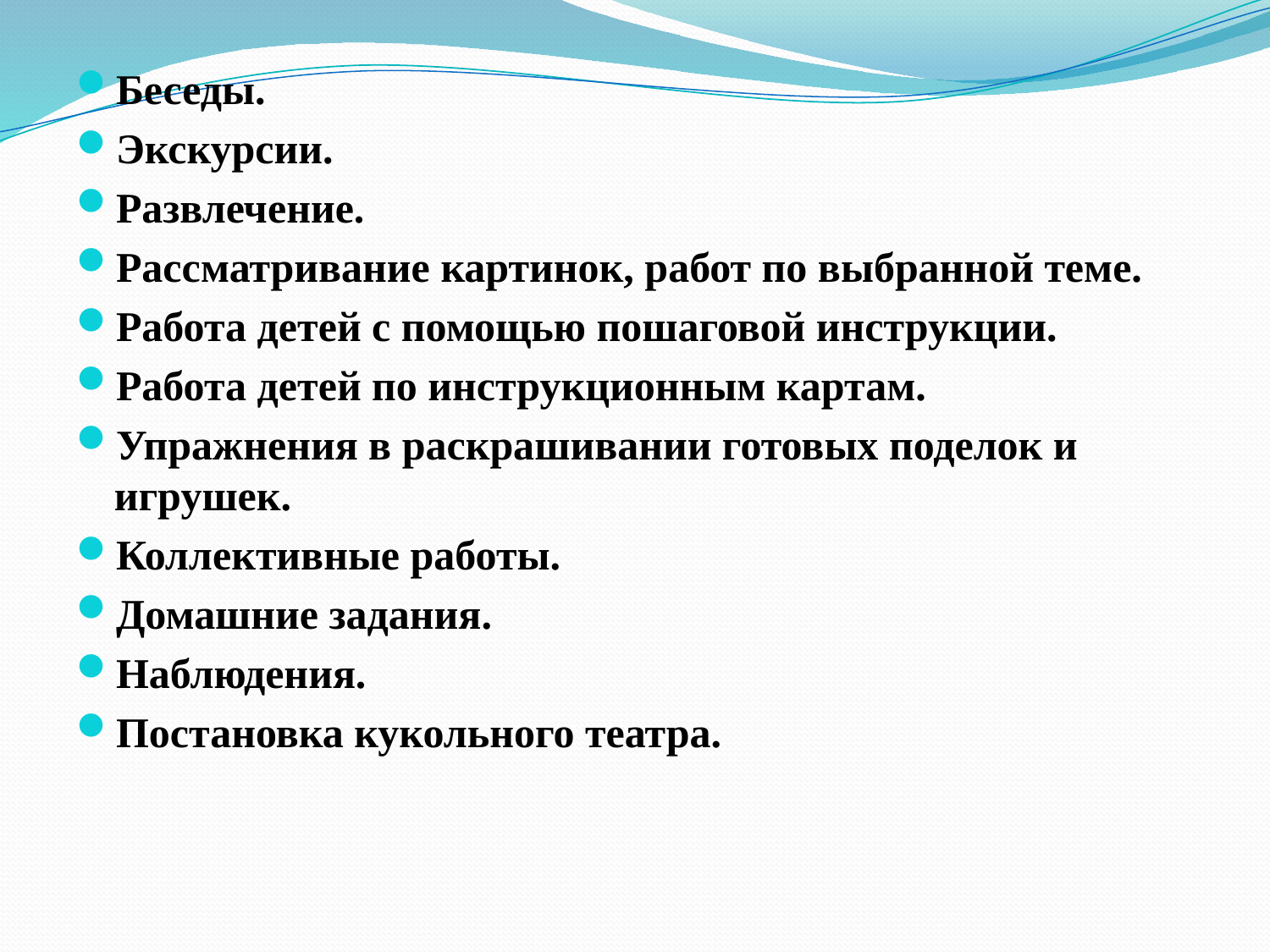

Беседы.
Экскурсии.
Развлечение.
Рассматривание картинок, работ по выбранной теме.
Работа детей с помощью пошаговой инструкции.
Работа детей по инструкционным картам.
Упражнения в раскрашивании готовых поделок и игрушек.
Коллективные работы.
Домашние задания.
Наблюдения.
Постановка кукольного театра.